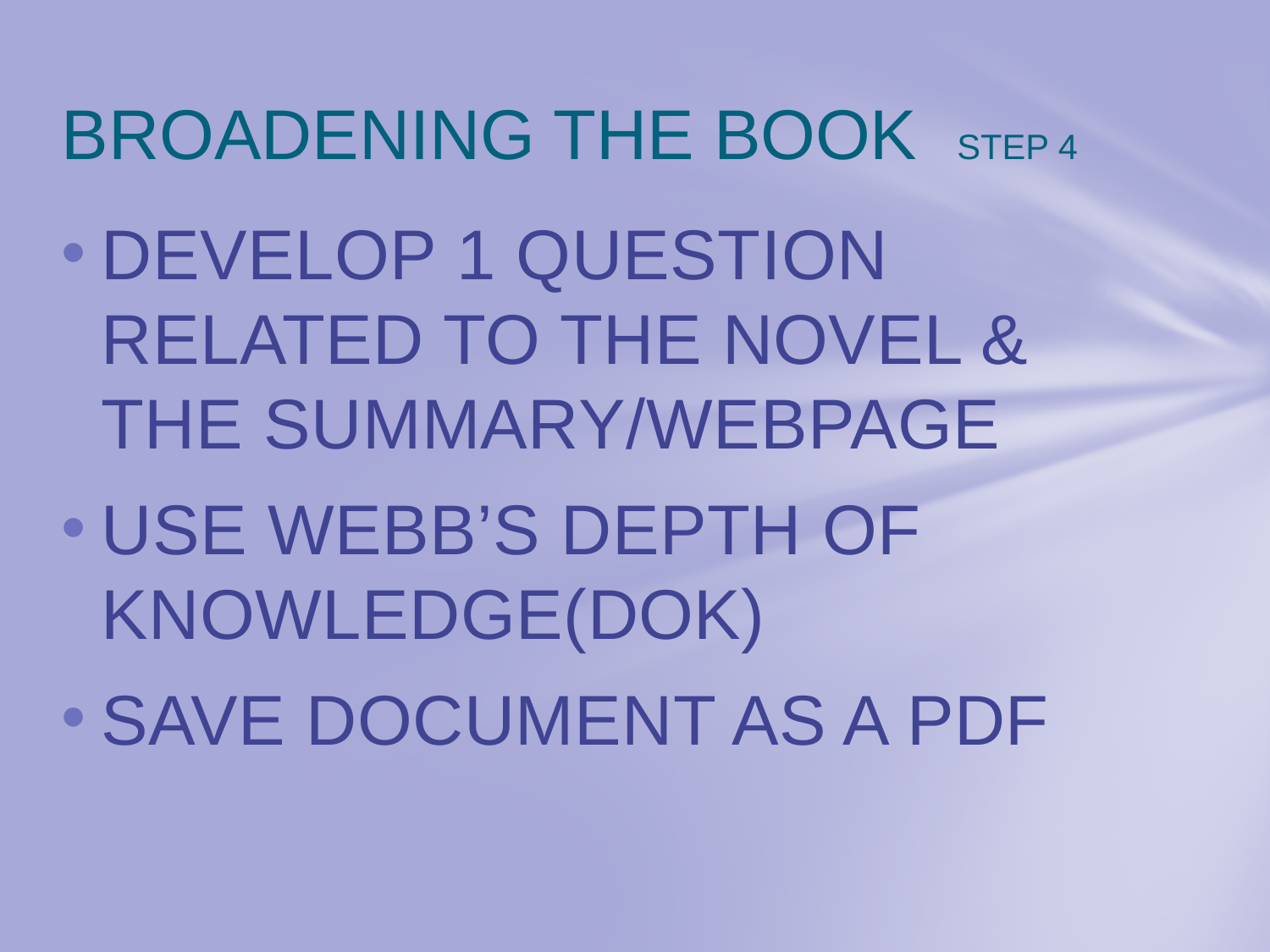

# BROADENING THE BOOK  STEP 4
DEVELOP 1 QUESTION RELATED TO THE NOVEL & THE SUMMARY/WEBPAGE
USE WEBB’S DEPTH OF KNOWLEDGE(DOK)
SAVE DOCUMENT AS A PDF